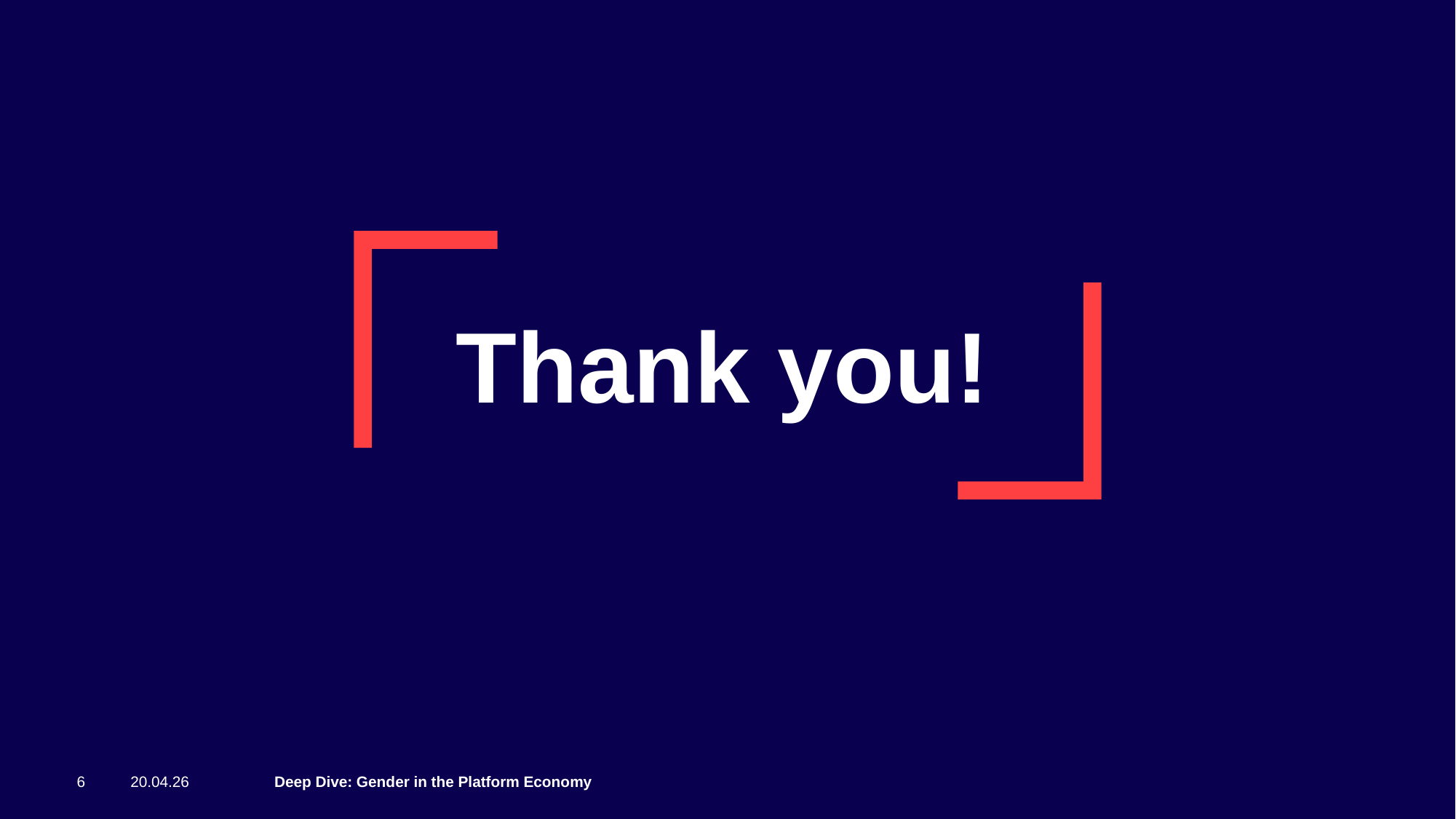

Thank you!

6
20.04.26
Deep Dive: Gender in the Platform Economy